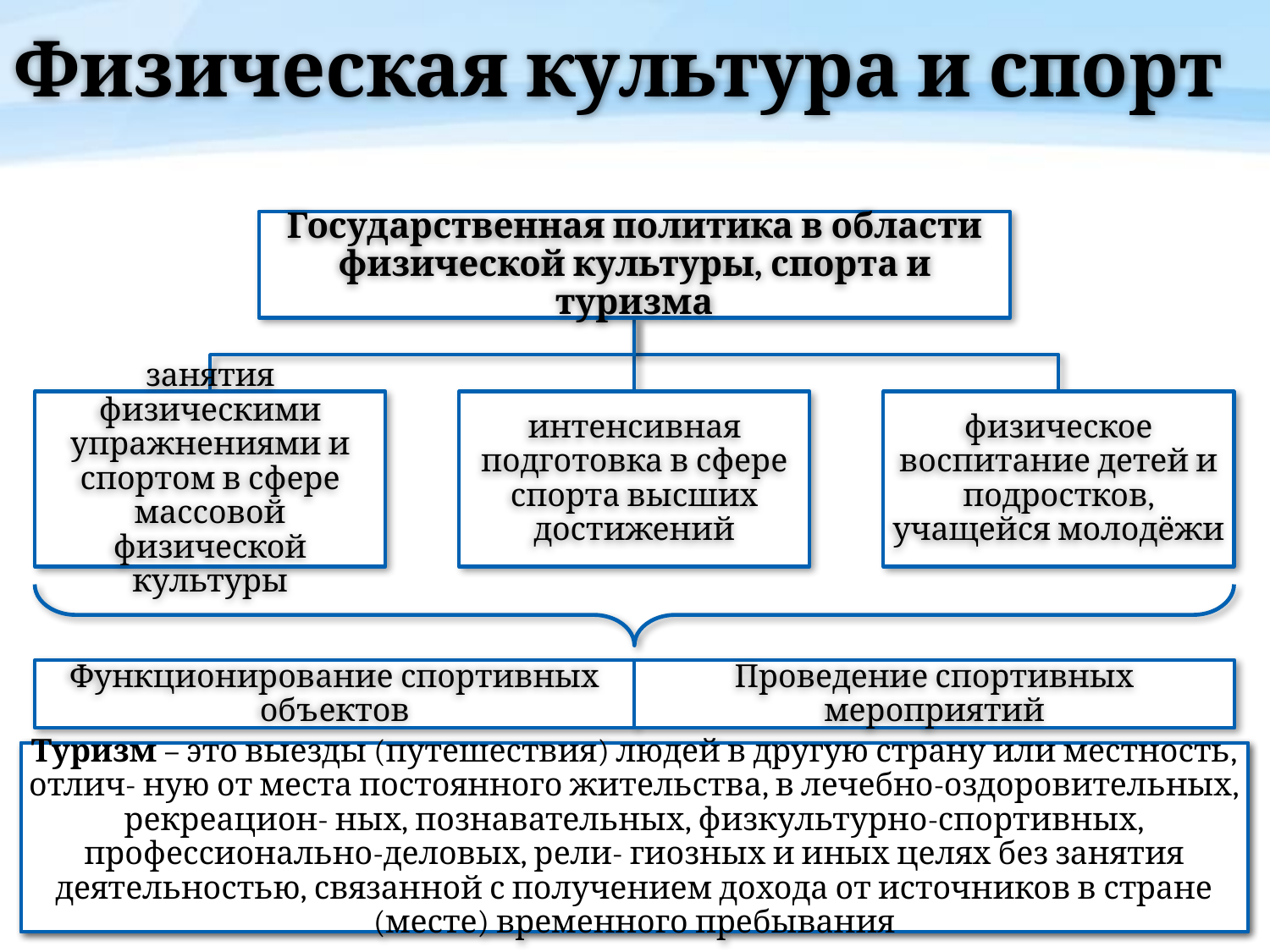

# Физическая культура и спорт

Государственная политика в области физической культуры, спорта и туризма

занятия физическими упражнениями и спортом в сфере массовой физической культуры

интенсивная подготовка в сфере спорта высших достижений

физическое воспитание детей и подростков, учащейся молодёжи

Функционирование спортивных объектов

Проведение спортивных мероприятий

Туризм – это выезды (путешествия) людей в другую страну или местность, отлич- ную от места постоянного жительства, в лечебно-оздоровительных, рекреацион- ных, познавательных, физкультурно-спортивных, профессионально-деловых, рели- гиозных и иных целях без занятия деятельностью, связанной с получением дохода от источников в стране (месте) временного пребывания